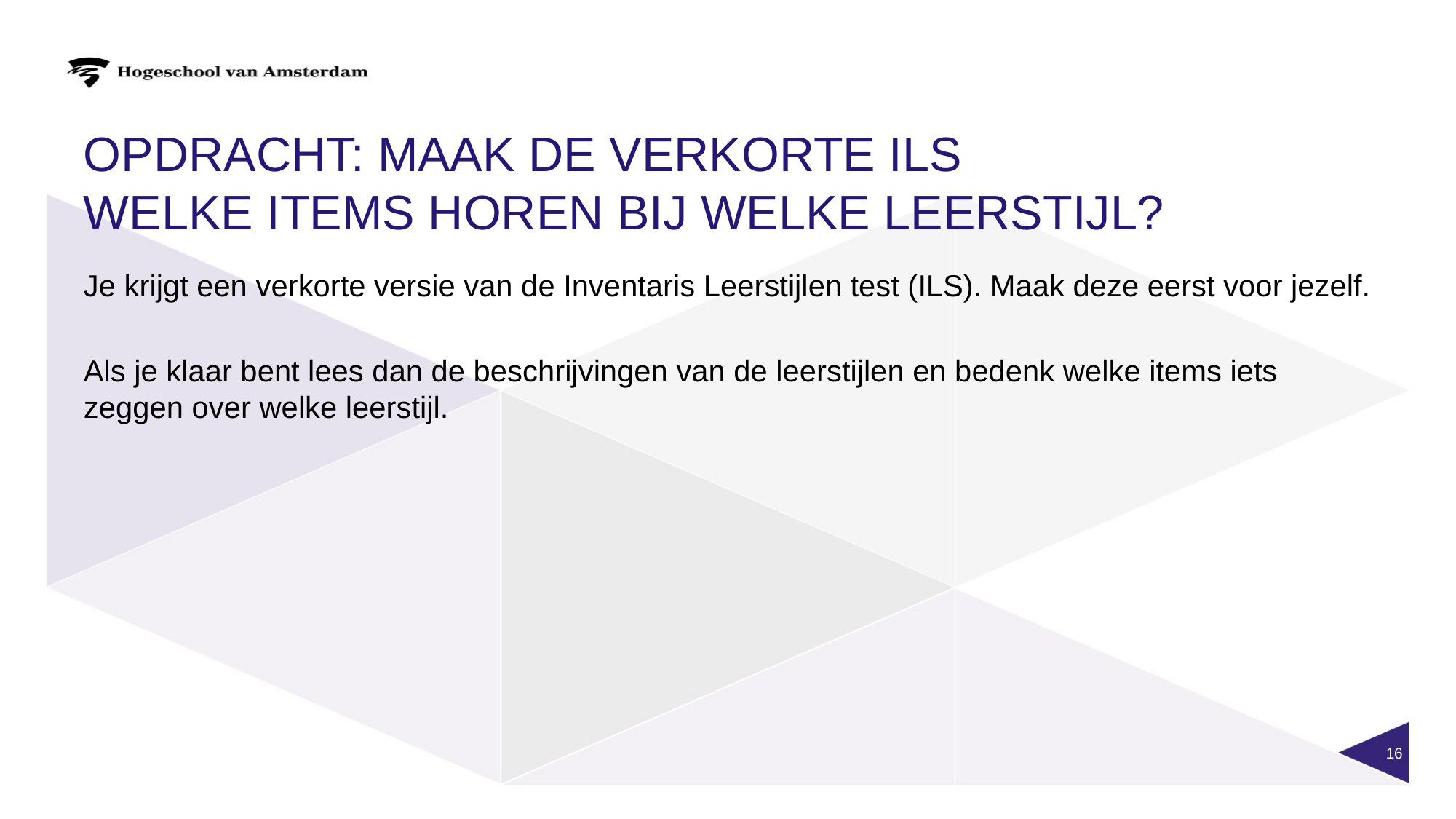

# Opdracht: Maak de verkorte ILS Welke items horen bij welke leerstijl?
Je krijgt een verkorte versie van de Inventaris Leerstijlen test (ILS). Maak deze eerst voor jezelf.

Als je klaar bent lees dan de beschrijvingen van de leerstijlen en bedenk welke items iets zeggen over welke leerstijl.
16